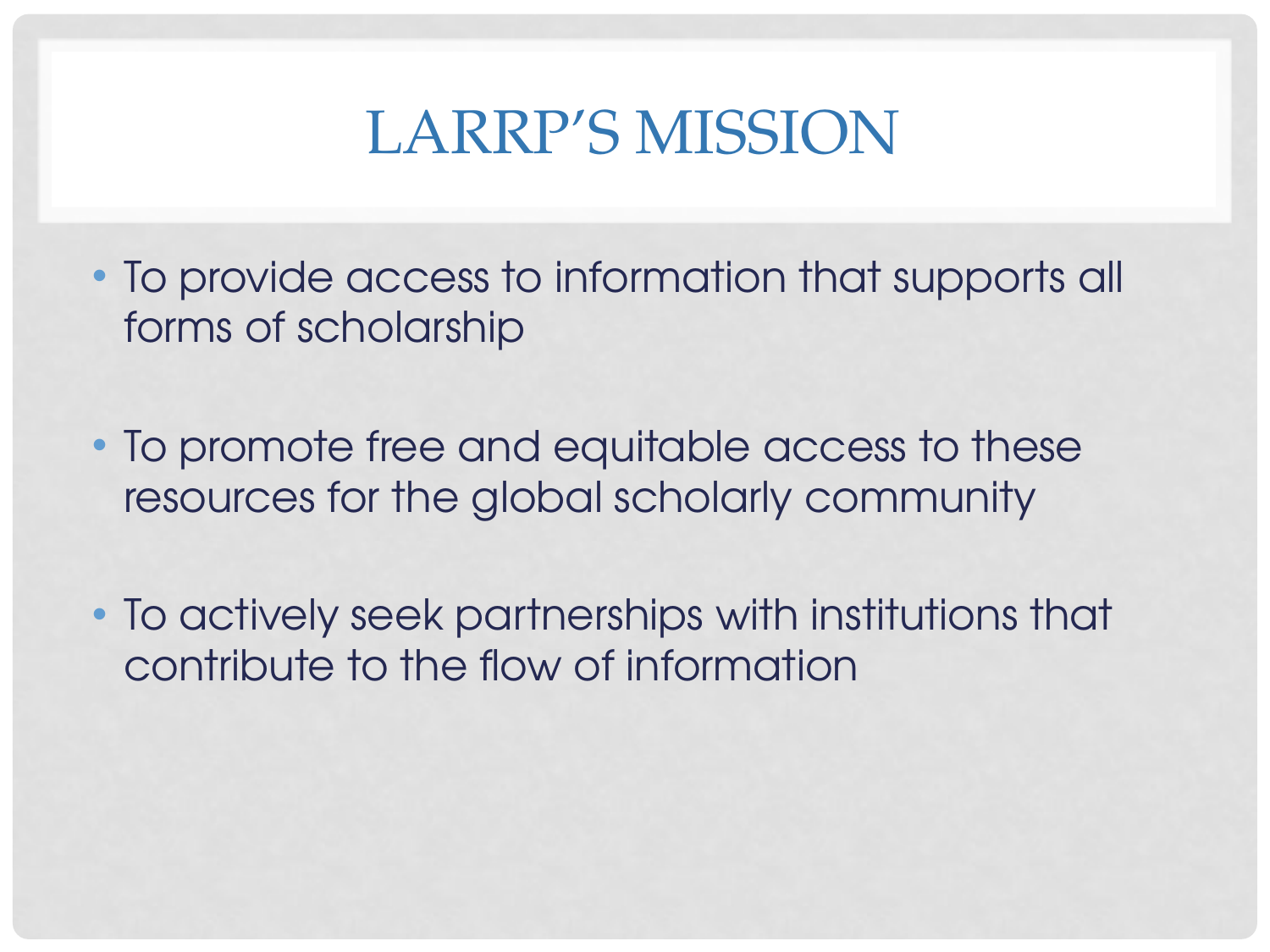

# LARRP’s mission
To provide access to information that supports all forms of scholarship

To promote free and equitable access to these resources for the global scholarly community

To actively seek partnerships with institutions that contribute to the flow of information